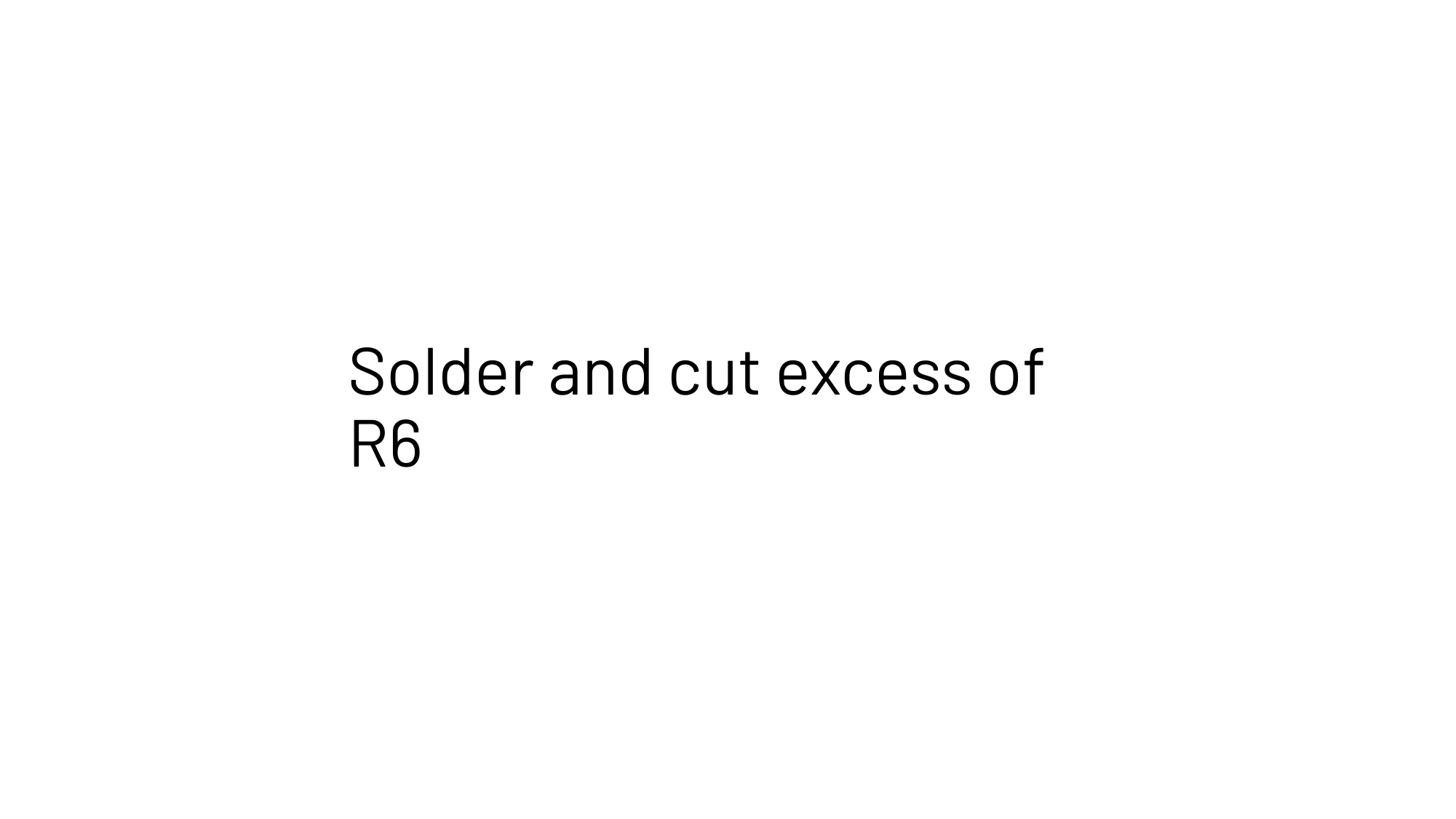

# Solder and cut excess of R6